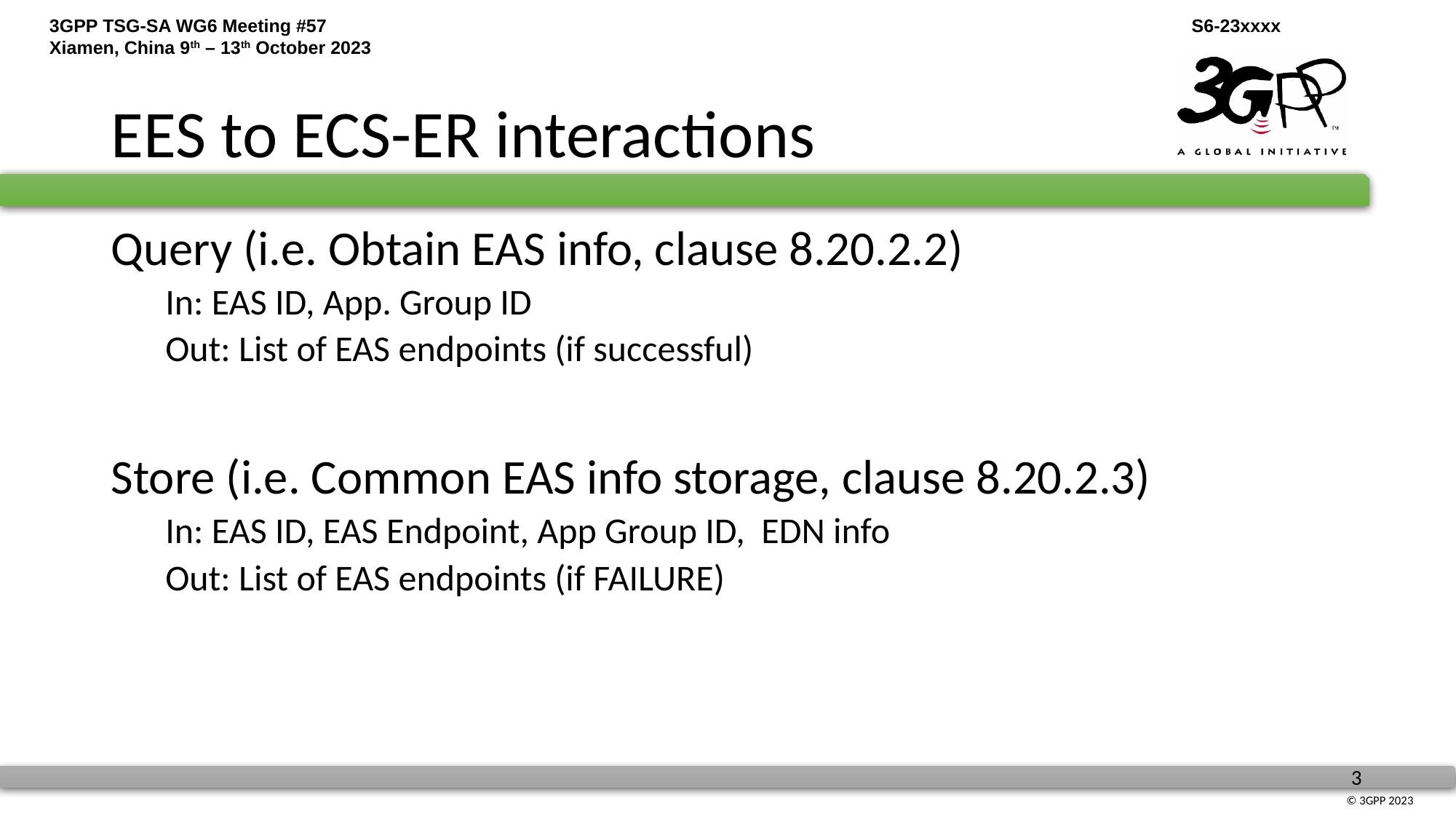

# EES to ECS-ER interactions
Query (i.e. Obtain EAS info, clause 8.20.2.2)
In: EAS ID, App. Group ID
Out: List of EAS endpoints (if successful)

Store (i.e. Common EAS info storage, clause 8.20.2.3)
In: EAS ID, EAS Endpoint, App Group ID,  EDN info
Out: List of EAS endpoints (if FAILURE)